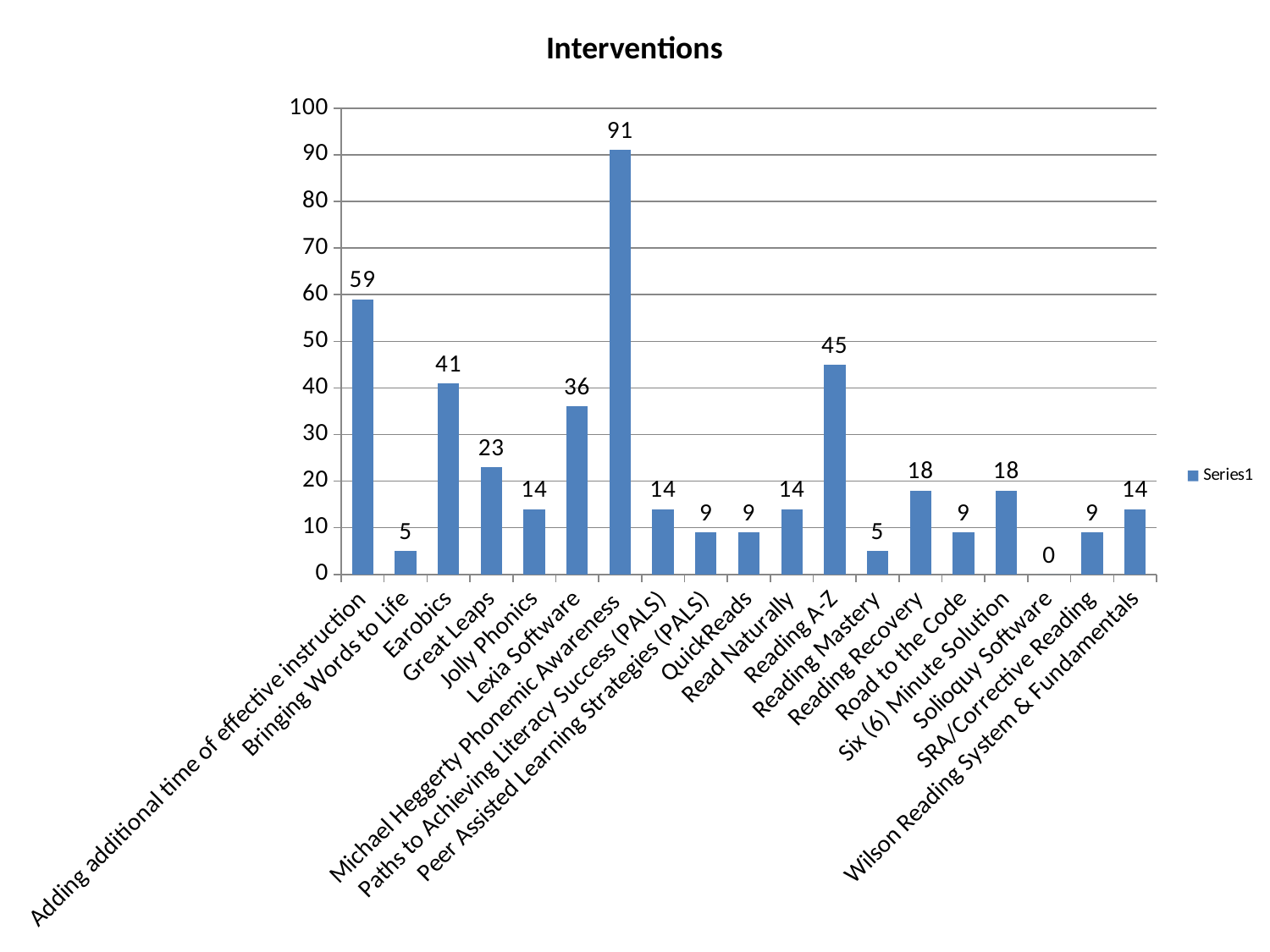

### Chart: Interventions

| Category |  |
|---|---|
| Adding additional time of effective instruction | 59.0 |
| Bringing Words to Life | 5.0 |
| Earobics | 41.0 |
| Great Leaps | 23.0 |
| Jolly Phonics | 14.0 |
| Lexia Software | 36.0 |
| Michael Heggerty Phonemic Awareness  | 91.0 |
| Paths to Achieving Literacy Success (PALS) | 14.0 |
| Peer Assisted Learning Strategies (PALS) | 9.0 |
| QuickReads | 9.0 |
| Read Naturally | 14.0 |
| Reading A-Z | 45.0 |
| Reading Mastery | 5.0 |
| Reading Recovery | 18.0 |
| Road to the Code | 9.0 |
| Six (6) Minute Solution | 18.0 |
| Solioquy Software | 0.0 |
| SRA/Corrective Reading | 9.0 |
| Wilson Reading System & Fundamentals | 14.0 |